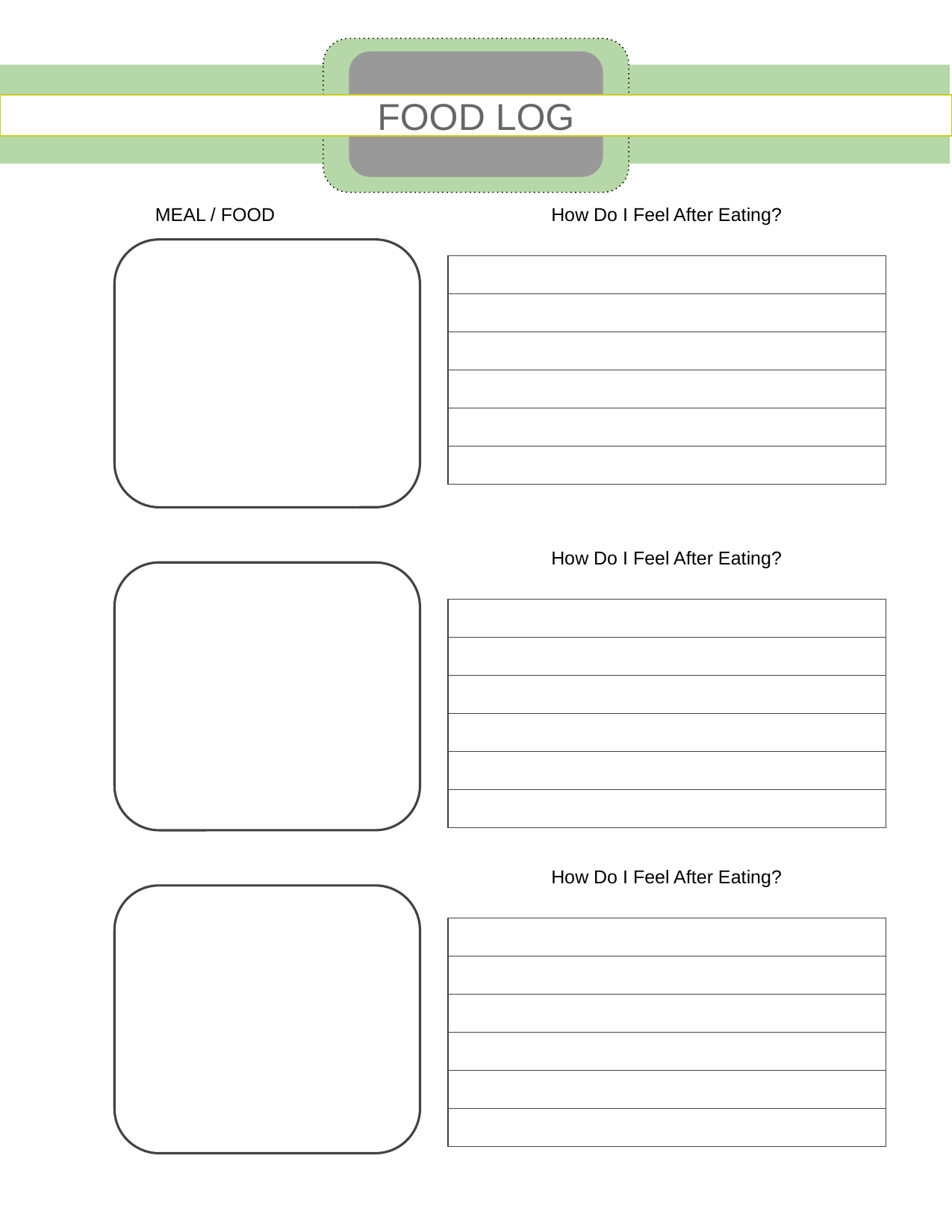

FOOD LOG
MEAL / FOOD
How Do I Feel After Eating?

|  |
| --- |
|  |
|  |
|  |
|  |
|  |
How Do I Feel After Eating?

|  |
| --- |
|  |
|  |
|  |
|  |
|  |
How Do I Feel After Eating?

|  |
| --- |
|  |
|  |
|  |
|  |
|  |